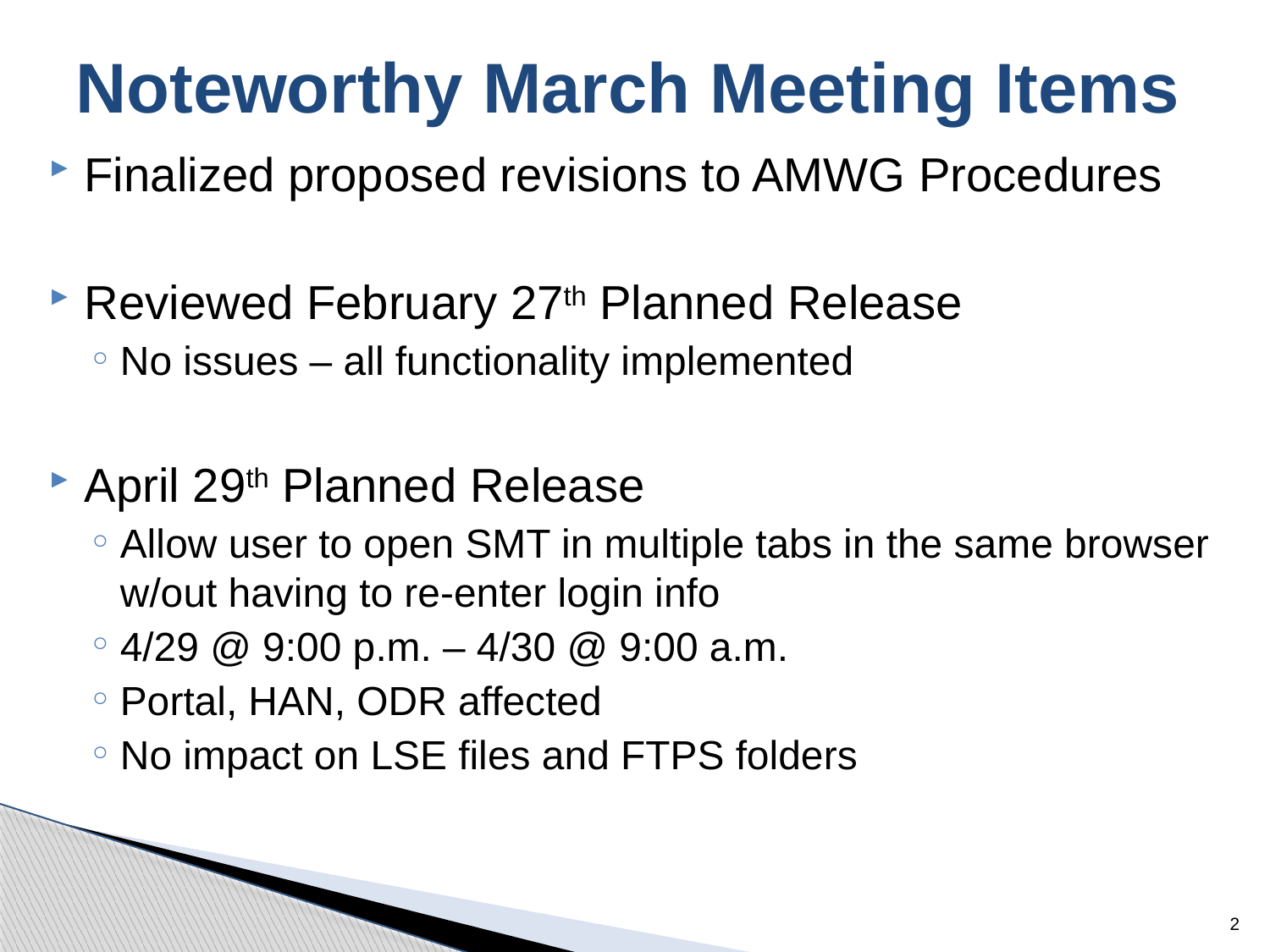

# Noteworthy March Meeting Items
Finalized proposed revisions to AMWG Procedures

Reviewed February 27th Planned Release
No issues – all functionality implemented

April 29th Planned Release
Allow user to open SMT in multiple tabs in the same browser w/out having to re-enter login info
4/29 @ 9:00 p.m. – 4/30 @ 9:00 a.m.
Portal, HAN, ODR affected
No impact on LSE files and FTPS folders

2